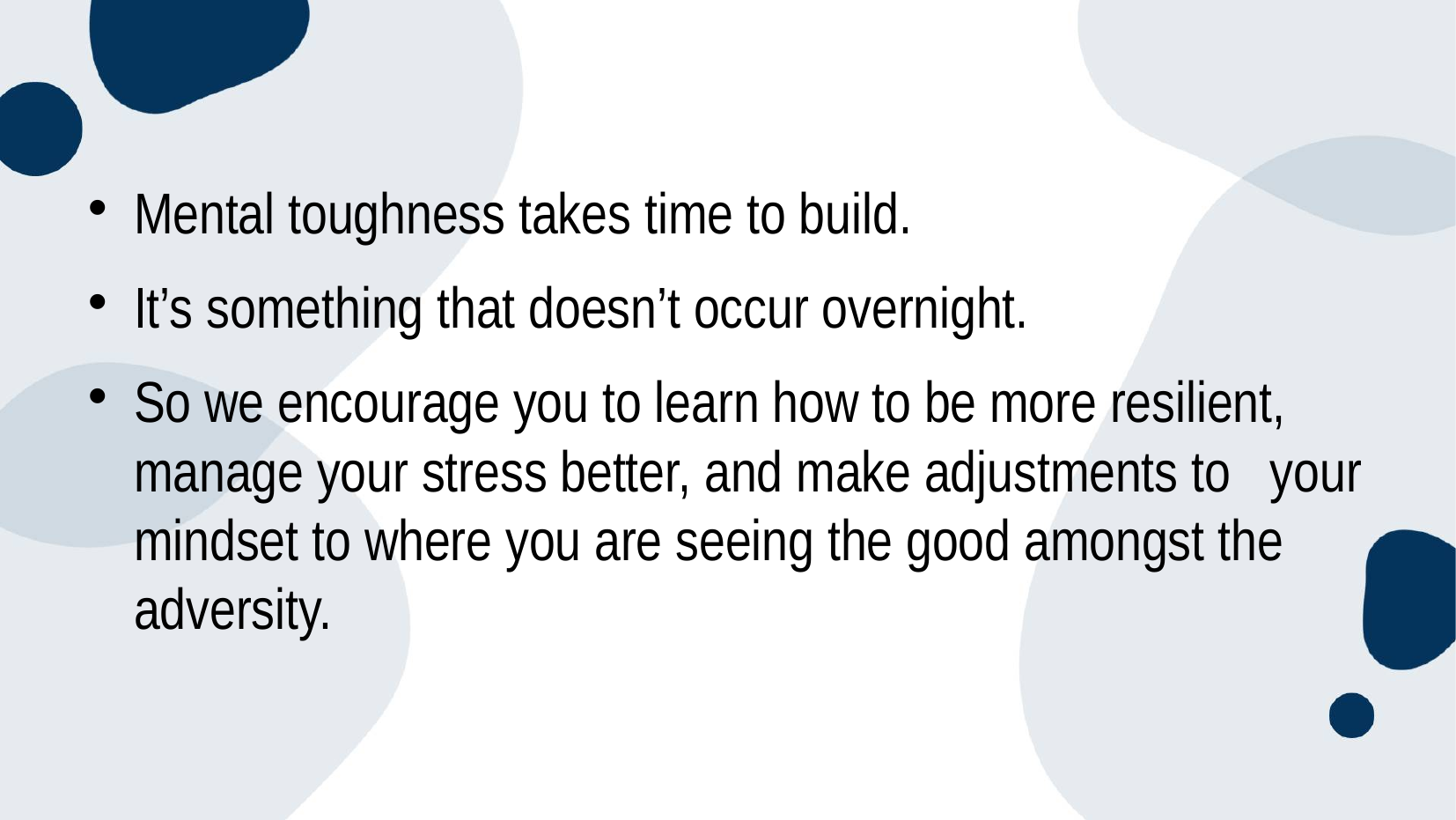

#
Mental toughness takes time to build.
It’s something that doesn’t occur overnight.
So we encourage you to learn how to be more resilient, manage your stress better, and make adjustments to   your mindset to where you are seeing the good amongst the adversity.